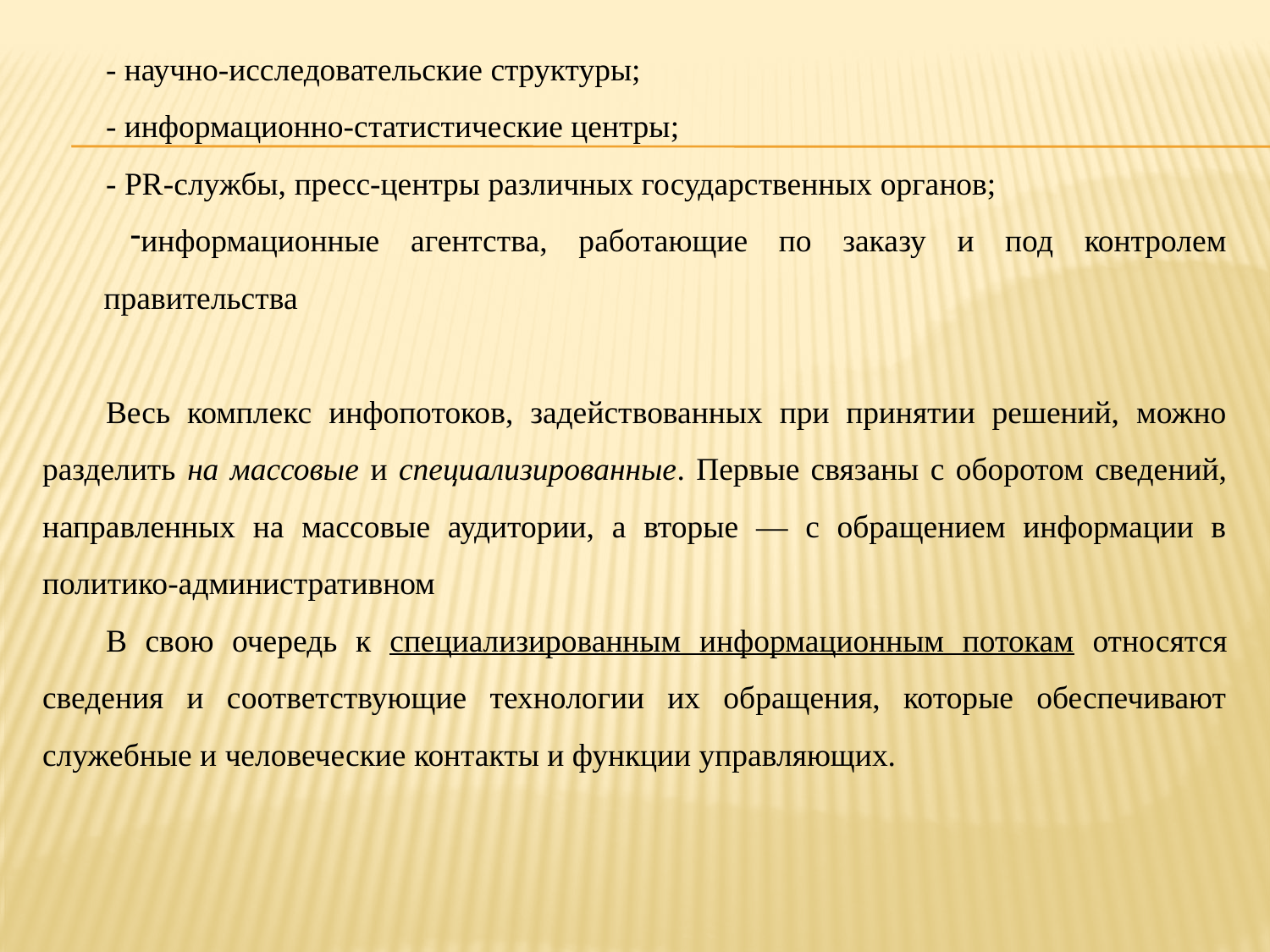

- научно-исследовательские структуры;
- информационно-статистические центры;
- PR-службы, пресс-центры различных государственных органов;
информационные агентства, работающие по заказу и под контролем правительства

Весь комплекс инфопотоков, задействованных при принятии решений, можно разделить на массовые и специализированные. Первые связаны с оборотом сведений, направленных на массовые аудитории, а вторые — с обращением информации в политико-административном
В свою очередь к специализированным информационным потокам относятся сведения и соответствующие технологии их обращения, которые обеспечивают служебные и человеческие контакты и функции управляющих.